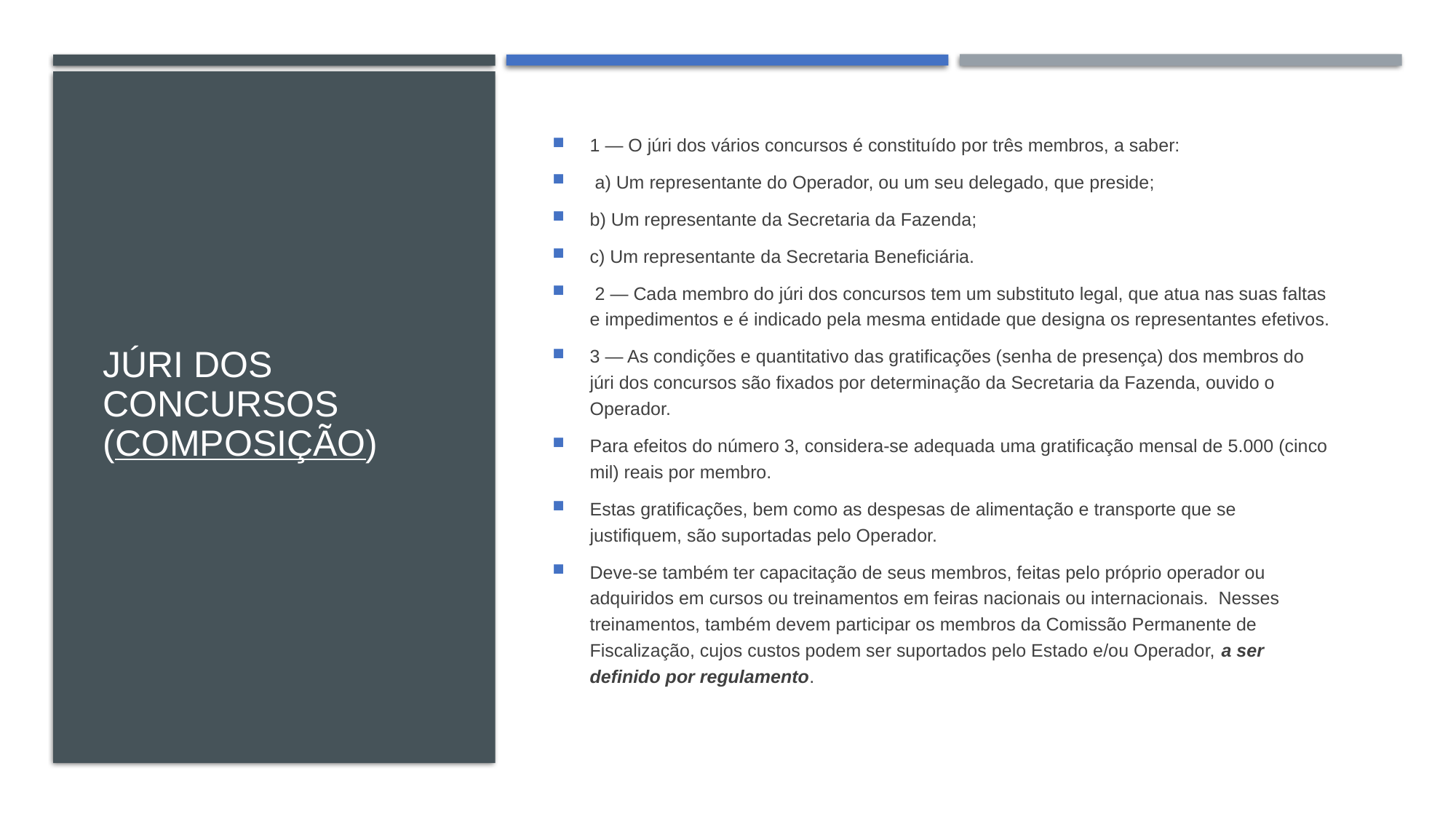

# Júri dos Concursos (composição)
1 — O júri dos vários concursos é constituído por três membros, a saber:
 a) Um representante do Operador, ou um seu delegado, que preside;
b) Um representante da Secretaria da Fazenda;
c) Um representante da Secretaria Beneficiária.
 2 — Cada membro do júri dos concursos tem um substituto legal, que atua nas suas faltas e impedimentos e é indicado pela mesma entidade que designa os representantes efetivos.
3 — As condições e quantitativo das gratificações (senha de presença) dos membros do júri dos concursos são fixados por determinação da Secretaria da Fazenda, ouvido o Operador.
Para efeitos do número 3, considera-se adequada uma gratificação mensal de 5.000 (cinco mil) reais por membro.
Estas gratificações, bem como as despesas de alimentação e transporte que se justifiquem, são suportadas pelo Operador.
Deve-se também ter capacitação de seus membros, feitas pelo próprio operador ou adquiridos em cursos ou treinamentos em feiras nacionais ou internacionais.  Nesses treinamentos, também devem participar os membros da Comissão Permanente de Fiscalização, cujos custos podem ser suportados pelo Estado e/ou Operador, a ser definido por regulamento.